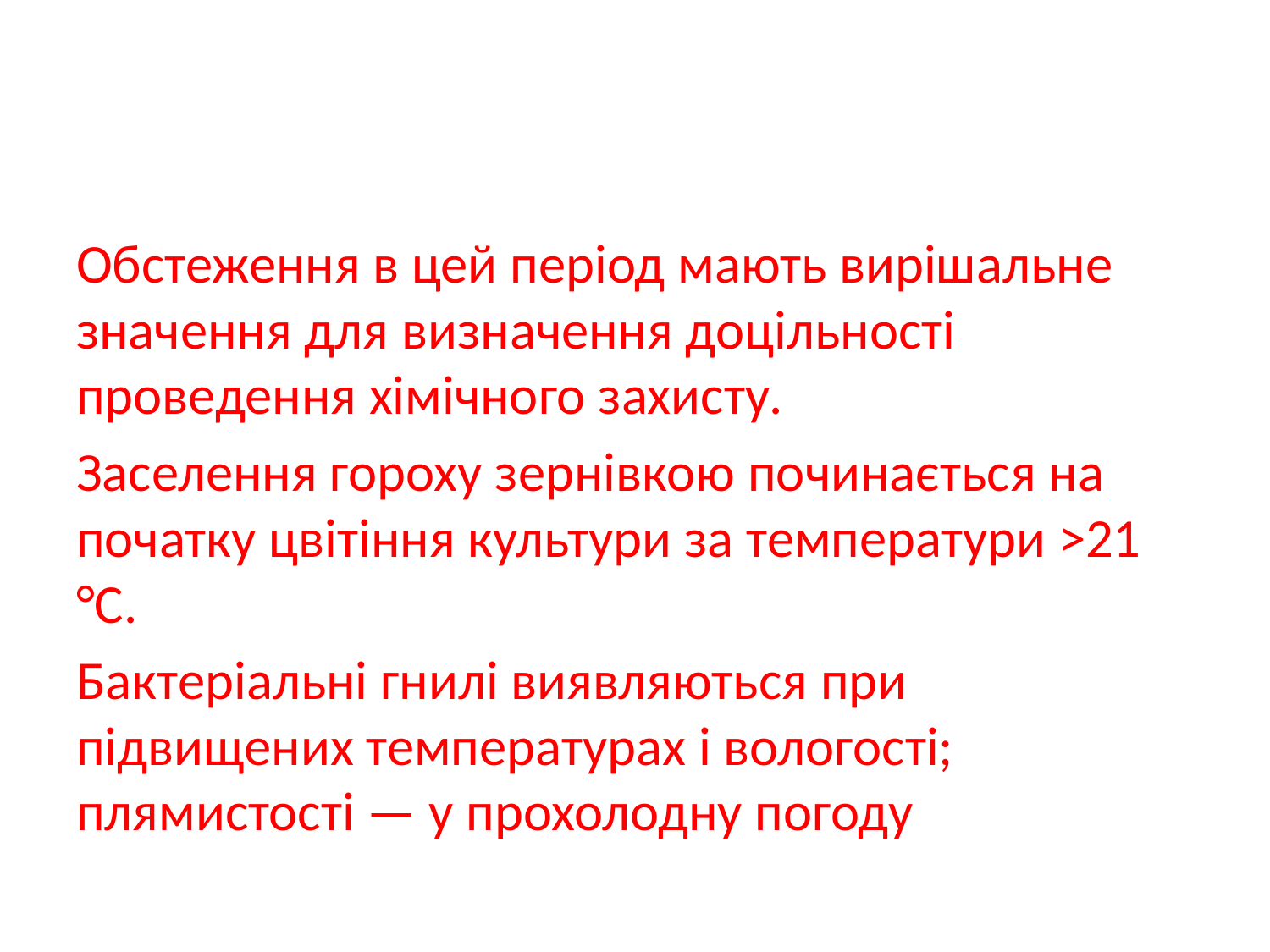

#
Обстеження в цей період мають вирішальне значення для визначення доцільності проведення хімічного захисту.
Заселення гороху зернівкою починається на початку цвітіння культури за температури >21 °С.
Бактеріальні гнилі виявляються при підвищених температурах і вологості; плямистості — у прохолодну погоду